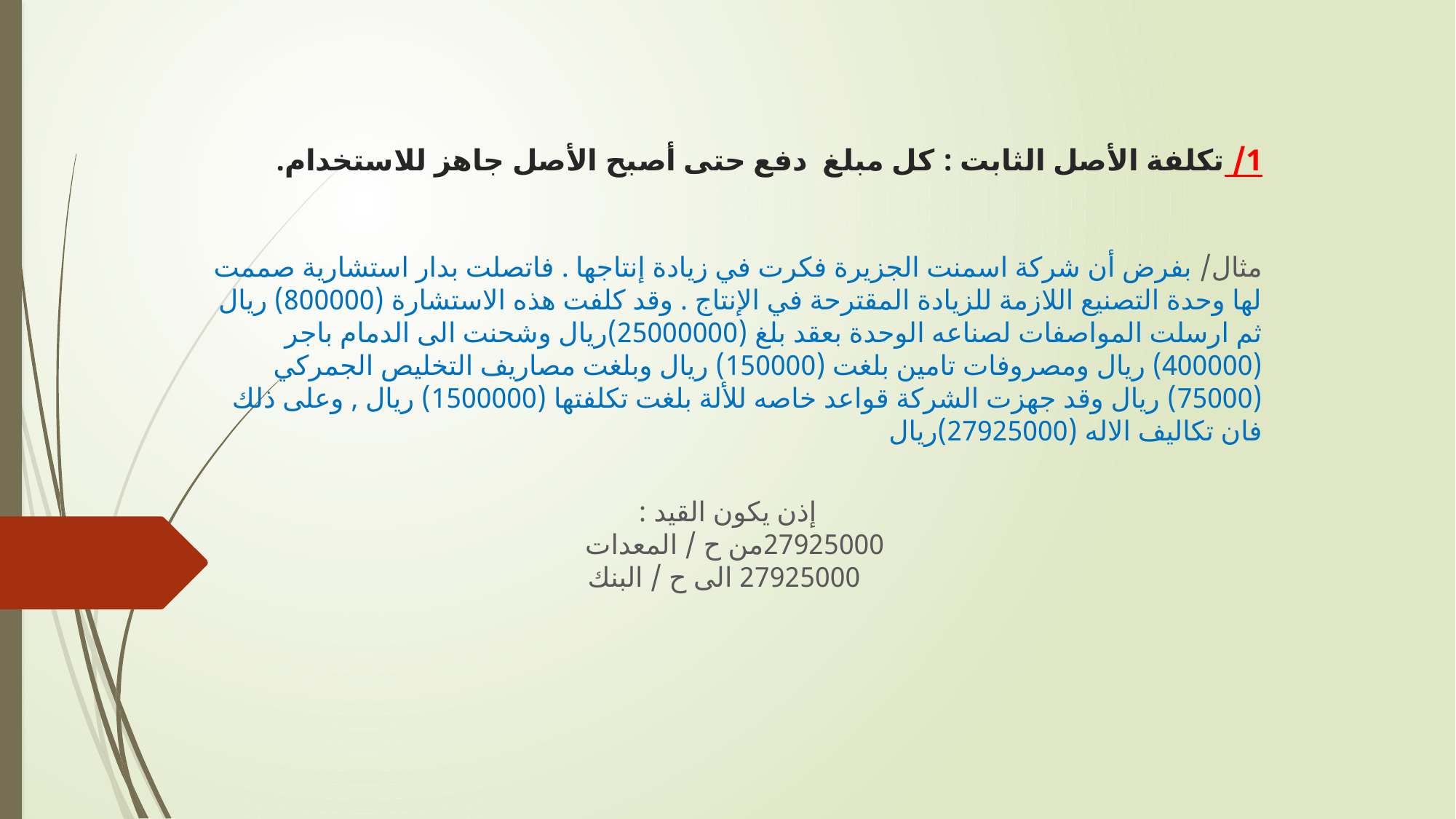

# 1/ تكلفة الأصل الثابت : كل مبلغ  دفع حتى أصبح الأصل جاهز للاستخدام.
مثال/ بفرض أن شركة اسمنت الجزيرة فكرت في زيادة إنتاجها . فاتصلت بدار استشارية صممت لها وحدة التصنيع اللازمة للزيادة المقترحة في الإنتاج . وقد كلفت هذه الاستشارة (800000) ريال ثم ارسلت المواصفات لصناعه الوحدة بعقد بلغ (25000000)ريال وشحنت الى الدمام باجر (400000) ريال ومصروفات تامين بلغت (150000) ريال وبلغت مصاريف التخليص الجمركي (75000) ريال وقد جهزت الشركة قواعد خاصه للألة بلغت تكلفتها (1500000) ريال , وعلى ذلك فان تكاليف الاله (27925000)ريال
إذن يكون القيد :
27925000من ح / المعدات
 27925000 الى ح / البنك